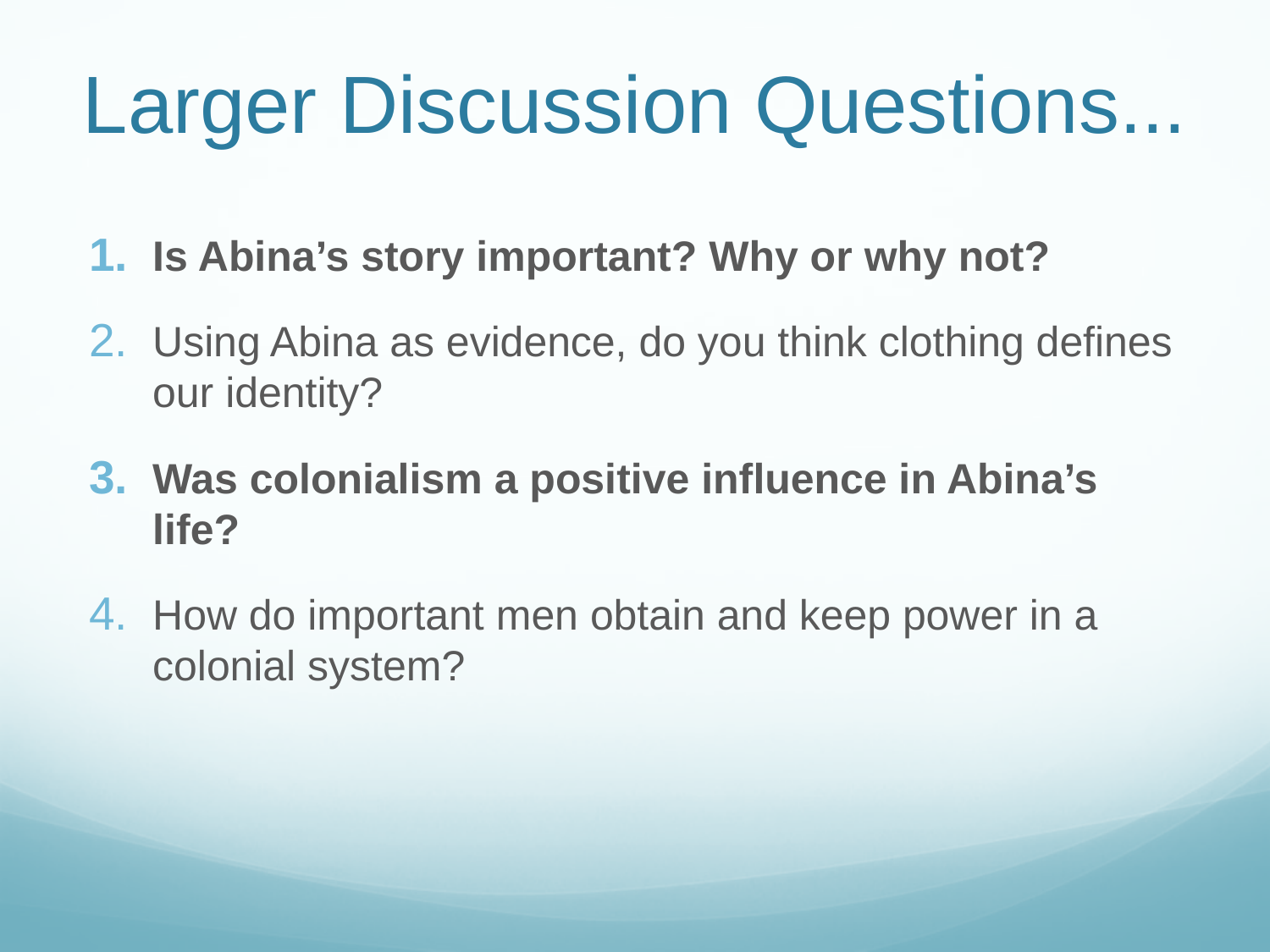

# Larger Discussion Questions...
Is Abina’s story important? Why or why not?
Using Abina as evidence, do you think clothing defines our identity?
Was colonialism a positive influence in Abina’s life?
How do important men obtain and keep power in a colonial system?